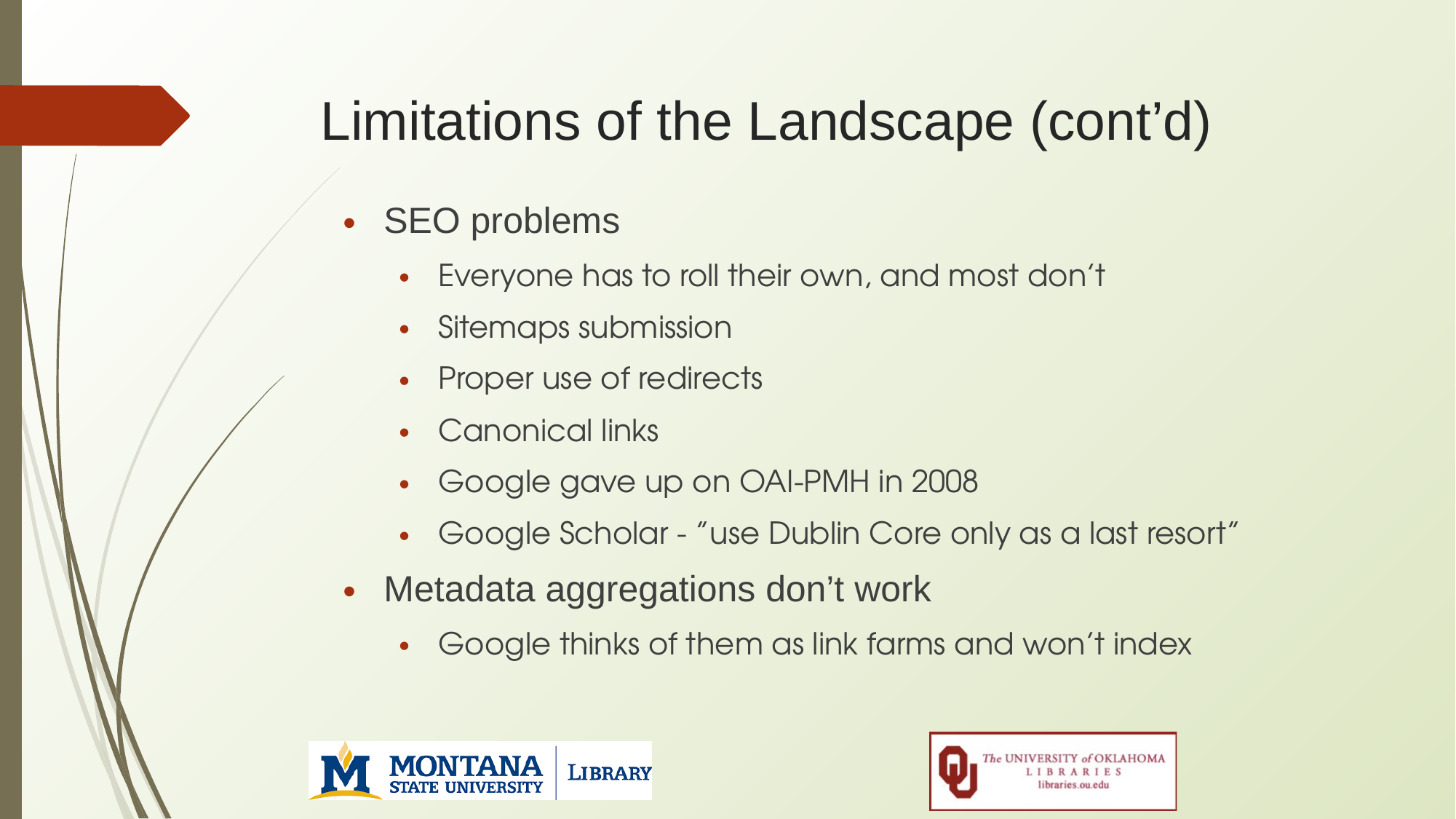

# Limitations of the Landscape (cont’d)
SEO problems
Everyone has to roll their own, and most don’t
Sitemaps submission
Proper use of redirects
Canonical links
Google gave up on OAI-PMH in 2008
Google Scholar - ”use Dublin Core only as a last resort”
Metadata aggregations don’t work
Google thinks of them as link farms and won’t index